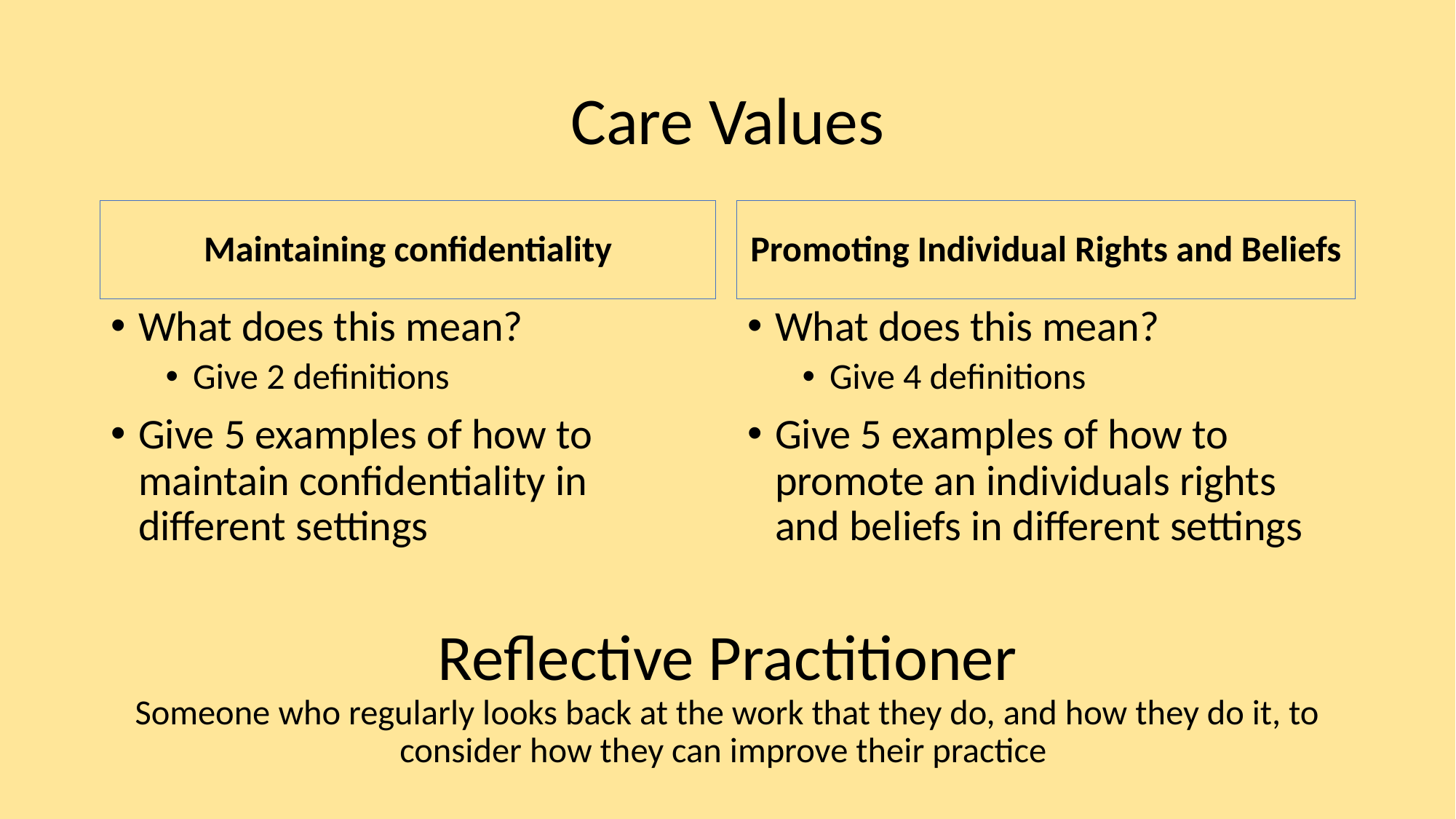

# Care Values
Maintaining confidentiality
Promoting Individual Rights and Beliefs
What does this mean?
Give 2 definitions
Give 5 examples of how to maintain confidentiality in different settings
What does this mean?
Give 4 definitions
Give 5 examples of how to promote an individuals rights and beliefs in different settings

Reflective Practitioner
Someone who regularly looks back at the work that they do, and how they do it, to consider how they can improve their practice